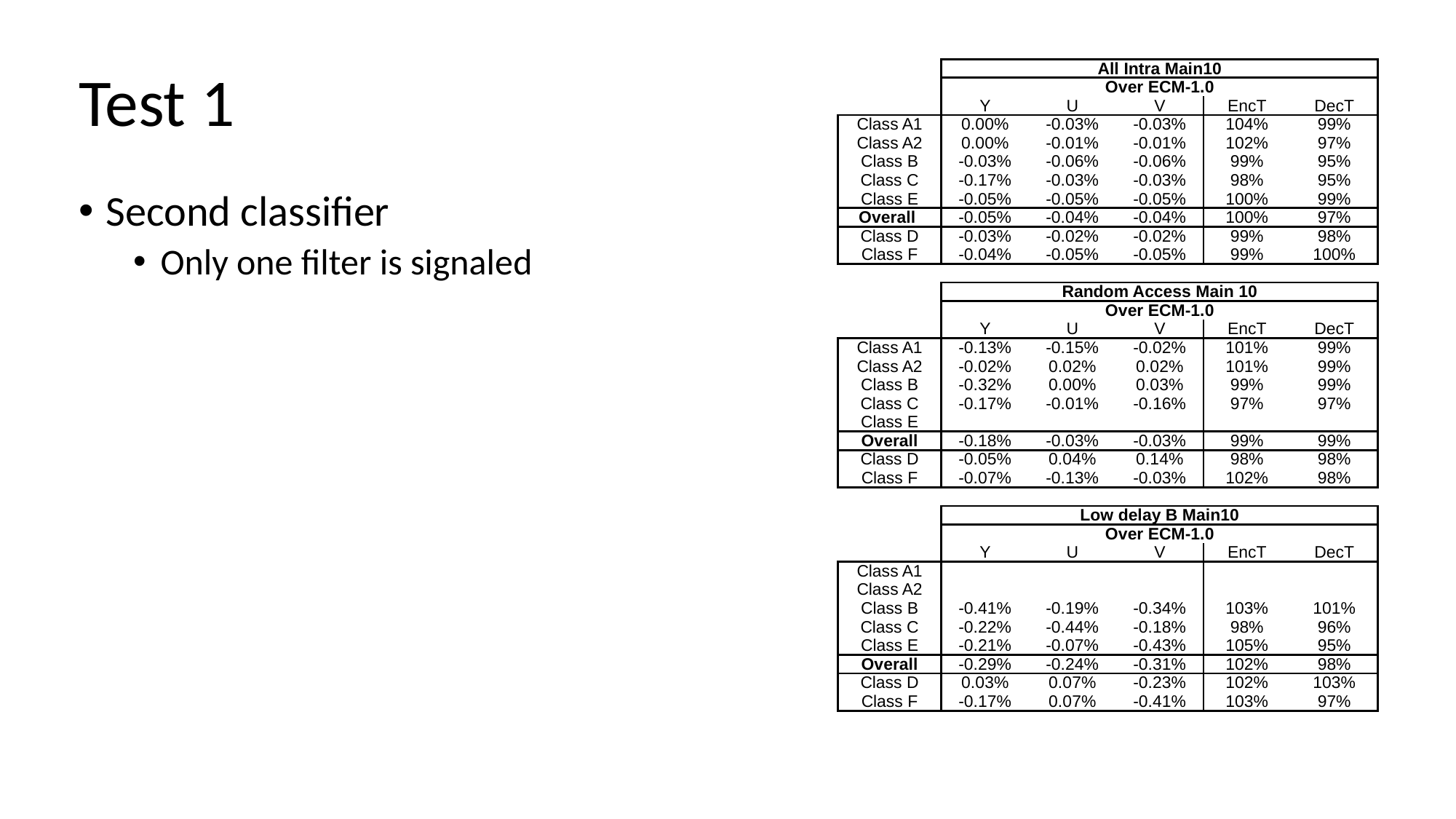

# Test 1
|  | All Intra Main10 |  |  |  |  |
| --- | --- | --- | --- | --- | --- |
|  | Over ECM-1.0 |  |  |  |  |
|  | Y | U | V | EncT | DecT |
| Class A1 | 0.00% | -0.03% | -0.03% | 104% | 99% |
| Class A2 | 0.00% | -0.01% | -0.01% | 102% | 97% |
| Class B | -0.03% | -0.06% | -0.06% | 99% | 95% |
| Class C | -0.17% | -0.03% | -0.03% | 98% | 95% |
| Class E | -0.05% | -0.05% | -0.05% | 100% | 99% |
| Overall | -0.05% | -0.04% | -0.04% | 100% | 97% |
| Class D | -0.03% | -0.02% | -0.02% | 99% | 98% |
| Class F | -0.04% | -0.05% | -0.05% | 99% | 100% |
|  |  |  |  |  |  |
|  | Random Access Main 10 |  |  |  |  |
|  | Over ECM-1.0 |  |  |  |  |
|  | Y | U | V | EncT | DecT |
| Class A1 | -0.13% | -0.15% | -0.02% | 101% | 99% |
| Class A2 | -0.02% | 0.02% | 0.02% | 101% | 99% |
| Class B | -0.32% | 0.00% | 0.03% | 99% | 99% |
| Class C | -0.17% | -0.01% | -0.16% | 97% | 97% |
| Class E |  |  |  |  |  |
| Overall | -0.18% | -0.03% | -0.03% | 99% | 99% |
| Class D | -0.05% | 0.04% | 0.14% | 98% | 98% |
| Class F | -0.07% | -0.13% | -0.03% | 102% | 98% |
|  |  |  |  |  |  |
|  | Low delay B Main10 |  |  |  |  |
|  | Over ECM-1.0 |  |  |  |  |
|  | Y | U | V | EncT | DecT |
| Class A1 |  |  |  |  |  |
| Class A2 |  |  |  |  |  |
| Class B | -0.41% | -0.19% | -0.34% | 103% | 101% |
| Class C | -0.22% | -0.44% | -0.18% | 98% | 96% |
| Class E | -0.21% | -0.07% | -0.43% | 105% | 95% |
| Overall | -0.29% | -0.24% | -0.31% | 102% | 98% |
| Class D | 0.03% | 0.07% | -0.23% | 102% | 103% |
| Class F | -0.17% | 0.07% | -0.41% | 103% | 97% |
Second classifier
Only one filter is signaled